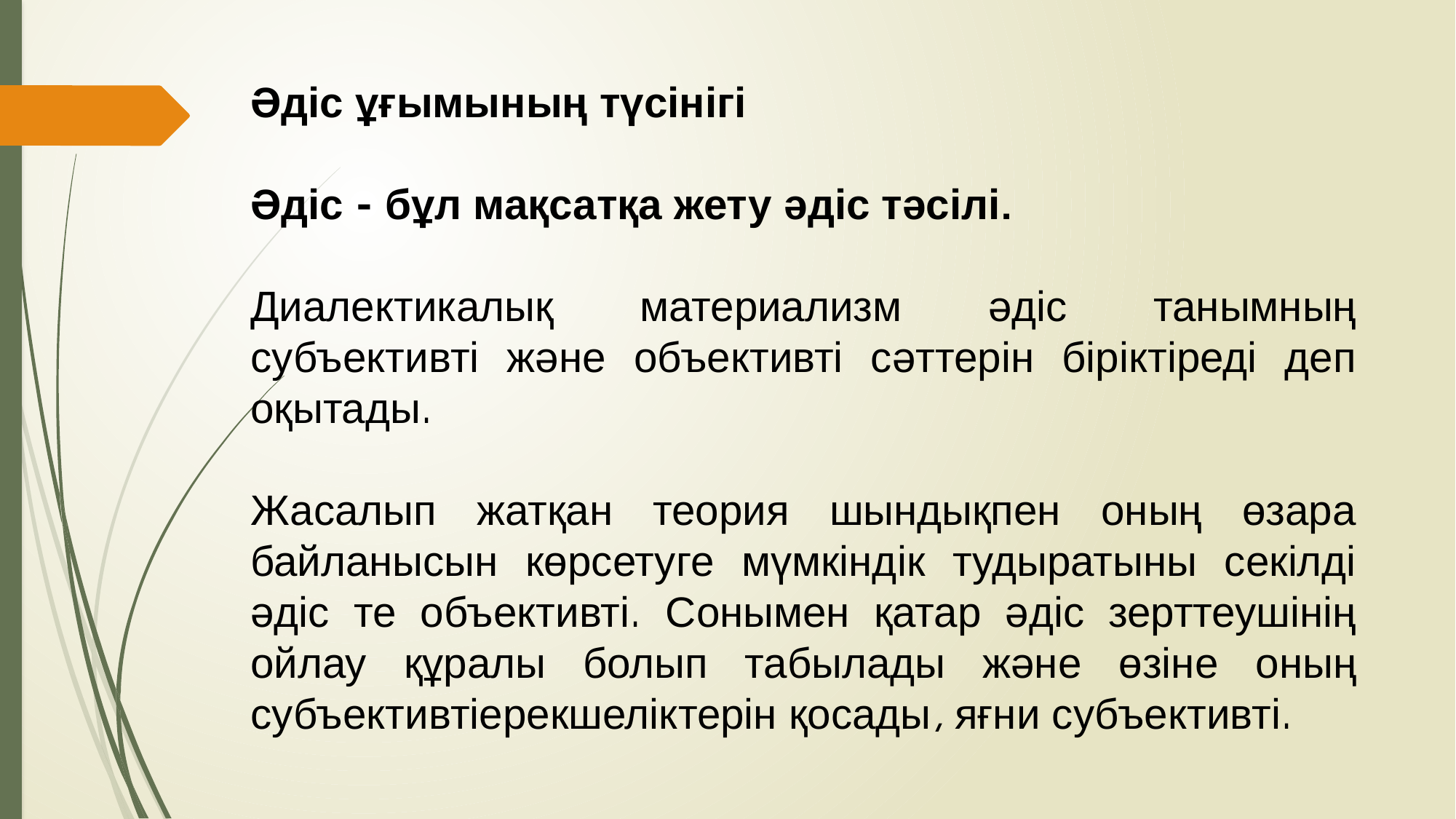

Әдіс ұғымының түсінігі

Әдіс - бұл мақсатқа жету әдіс тәсілі.

Диалектикалық материализм әдіс танымның субъективті және объективті сәттерін біріктіреді деп оқытады.

Жасалып жатқан теория шындықпен оның өзара байланысын көрсетуге мүмкіндік тудыратыны секілді әдіс те объективті. Сонымен қатар әдіс зерттеушінің ойлау құралы болып табылады және өзіне оның субъективтіерекшеліктерін қосады, яғни субъективті.